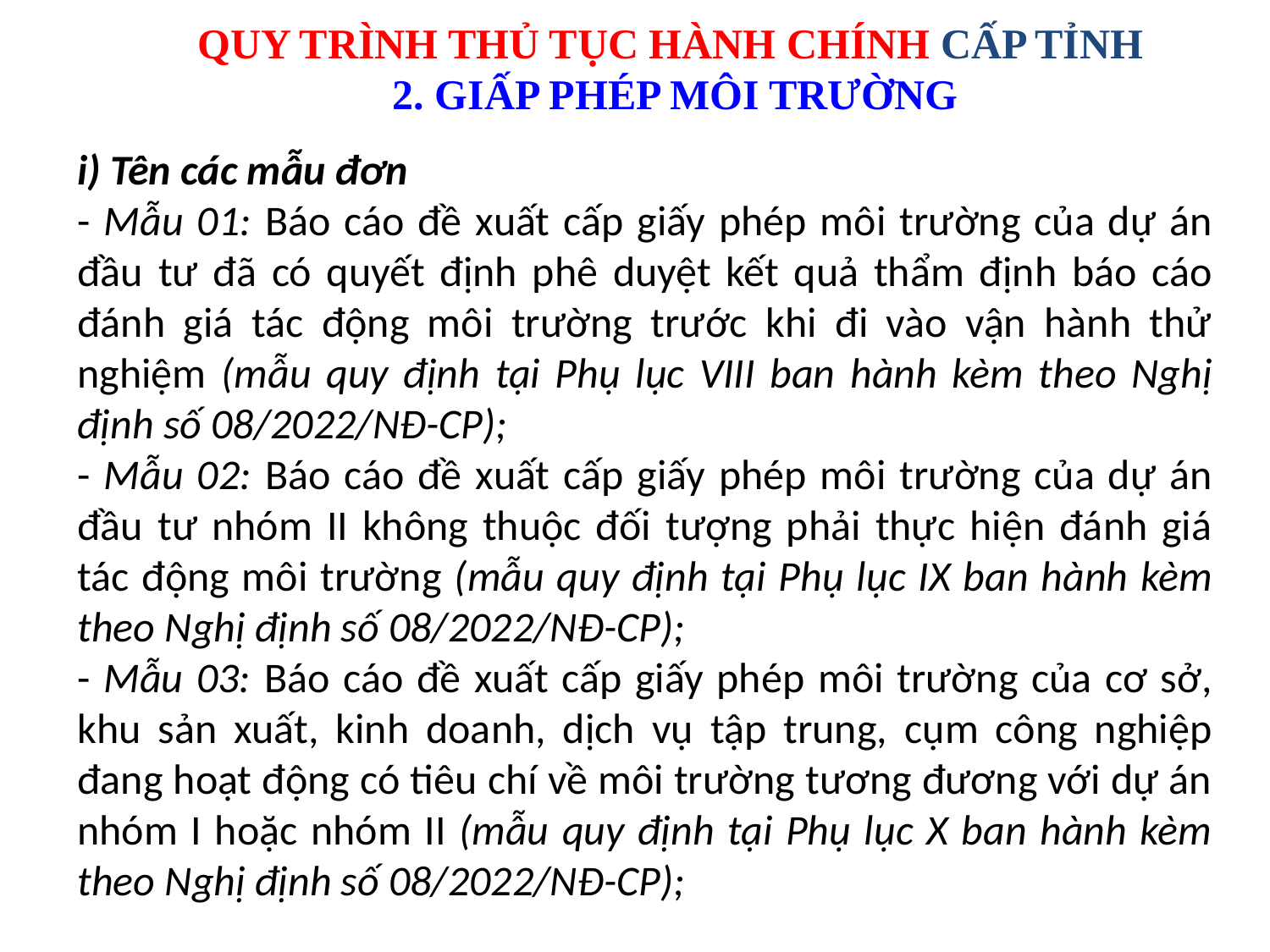

QUY TRÌNH THỦ TỤC HÀNH CHÍNH CẤP TỈNH
2. GIẤP PHÉP MÔI TRƯỜNG
i) Tên các mẫu đơn
- Mẫu 01: Báo cáo đề xuất cấp giấy phép môi trường của dự án đầu tư đã có quyết định phê duyệt kết quả thẩm định báo cáo đánh giá tác động môi trường trước khi đi vào vận hành thử nghiệm (mẫu quy định tại Phụ lục VIII ban hành kèm theo Nghị định số 08/2022/NĐ-CP);
- Mẫu 02: Báo cáo đề xuất cấp giấy phép môi trường của dự án đầu tư nhóm II không thuộc đối tượng phải thực hiện đánh giá tác động môi trường (mẫu quy định tại Phụ lục IX ban hành kèm theo Nghị định số 08/2022/NĐ-CP);
- Mẫu 03: Báo cáo đề xuất cấp giấy phép môi trường của cơ sở, khu sản xuất, kinh doanh, dịch vụ tập trung, cụm công nghiệp đang hoạt động có tiêu chí về môi trường tương đương với dự án nhóm I hoặc nhóm II (mẫu quy định tại Phụ lục X ban hành kèm theo Nghị định số 08/2022/NĐ-CP);